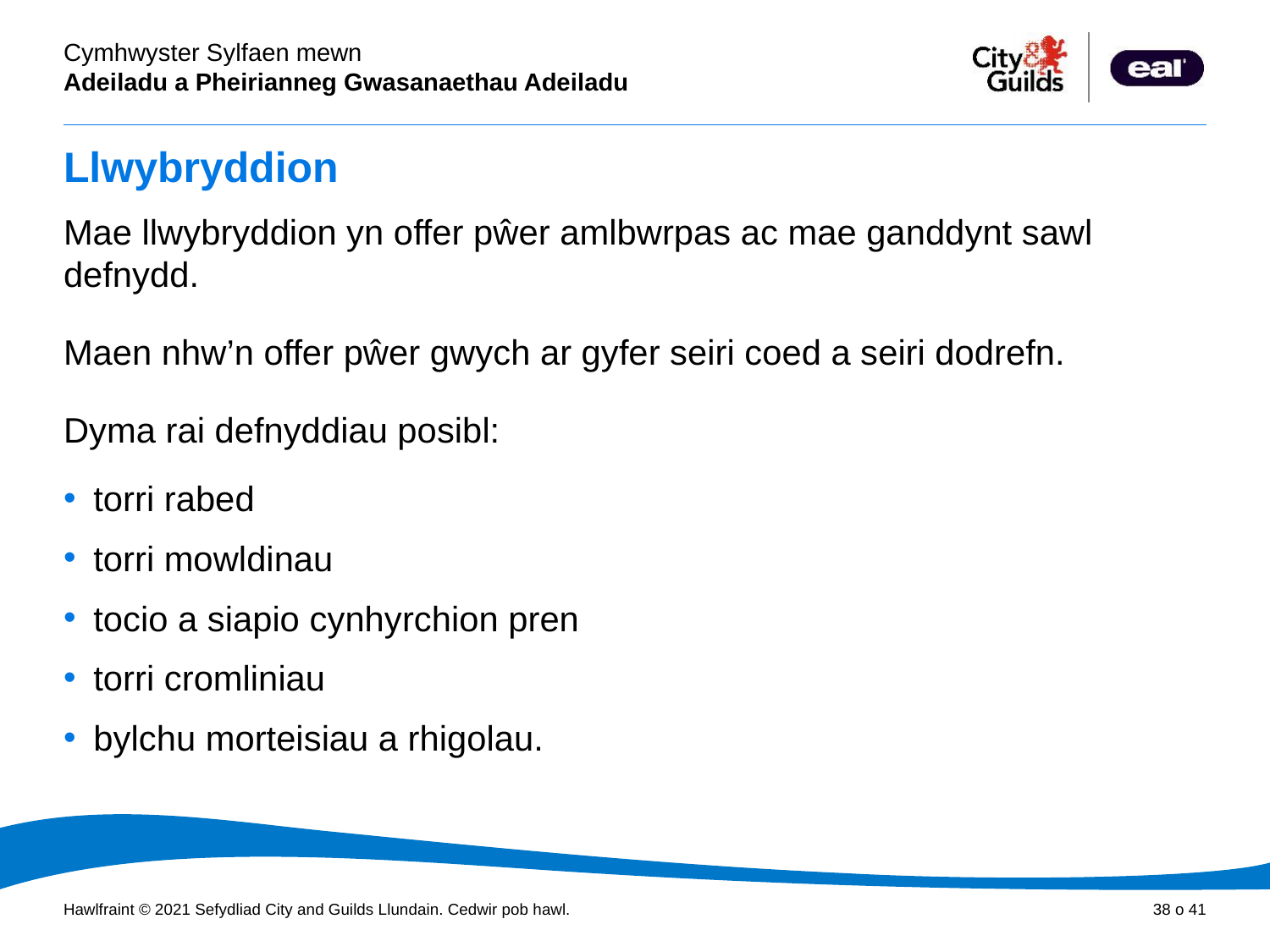

# Llwybryddion
Mae llwybryddion yn offer pŵer amlbwrpas ac mae ganddynt sawl defnydd.
Maen nhw’n offer pŵer gwych ar gyfer seiri coed a seiri dodrefn.
Dyma rai defnyddiau posibl:
torri rabed
torri mowldinau
tocio a siapio cynhyrchion pren
torri cromliniau
bylchu morteisiau a rhigolau.